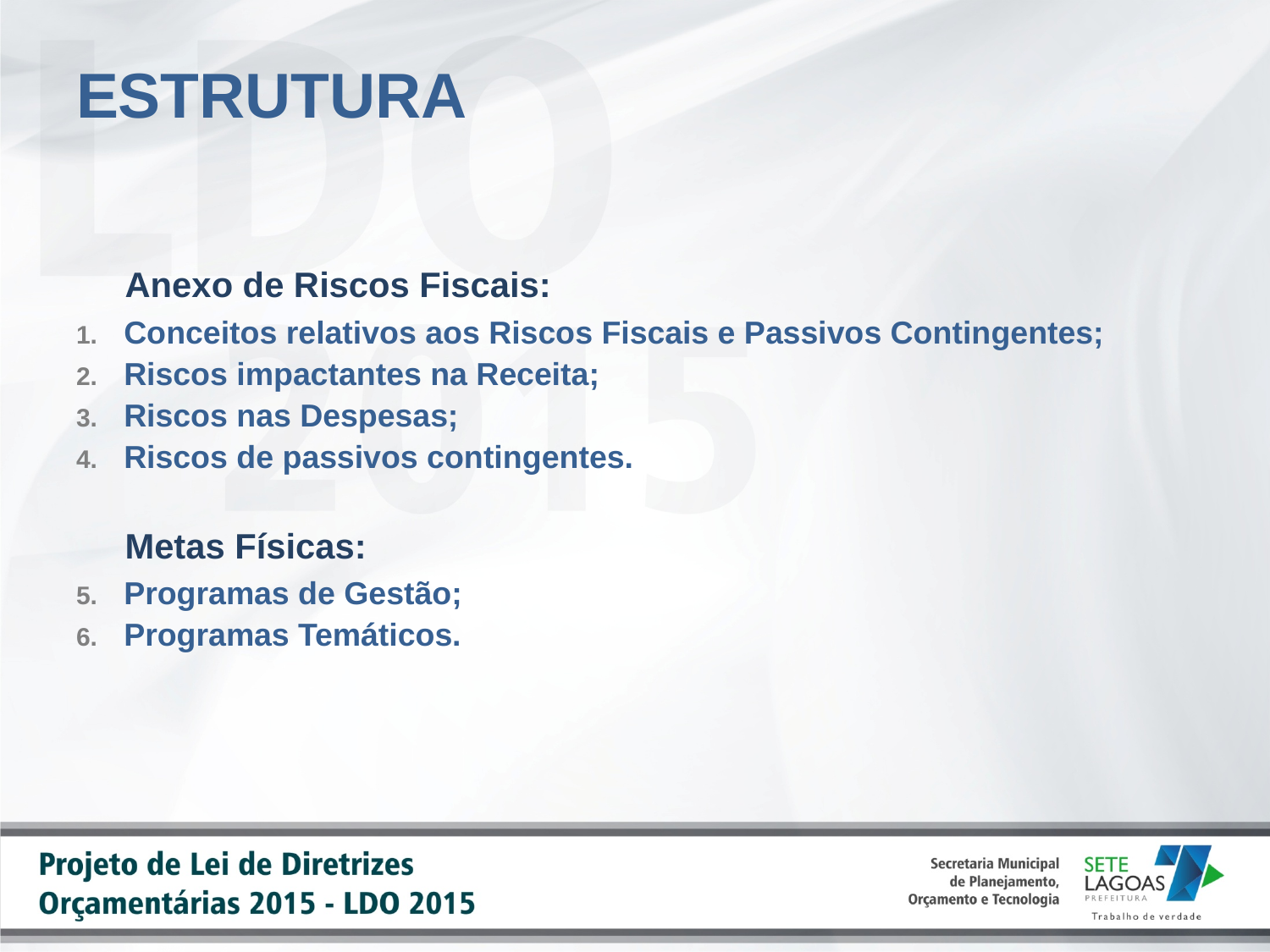

# ESTRUTURA
     Anexo de Riscos Fiscais:
Conceitos relativos aos Riscos Fiscais e Passivos Contingentes;
Riscos impactantes na Receita;
Riscos nas Despesas;
Riscos de passivos contingentes.

     Metas Físicas:
Programas de Gestão;
Programas Temáticos.